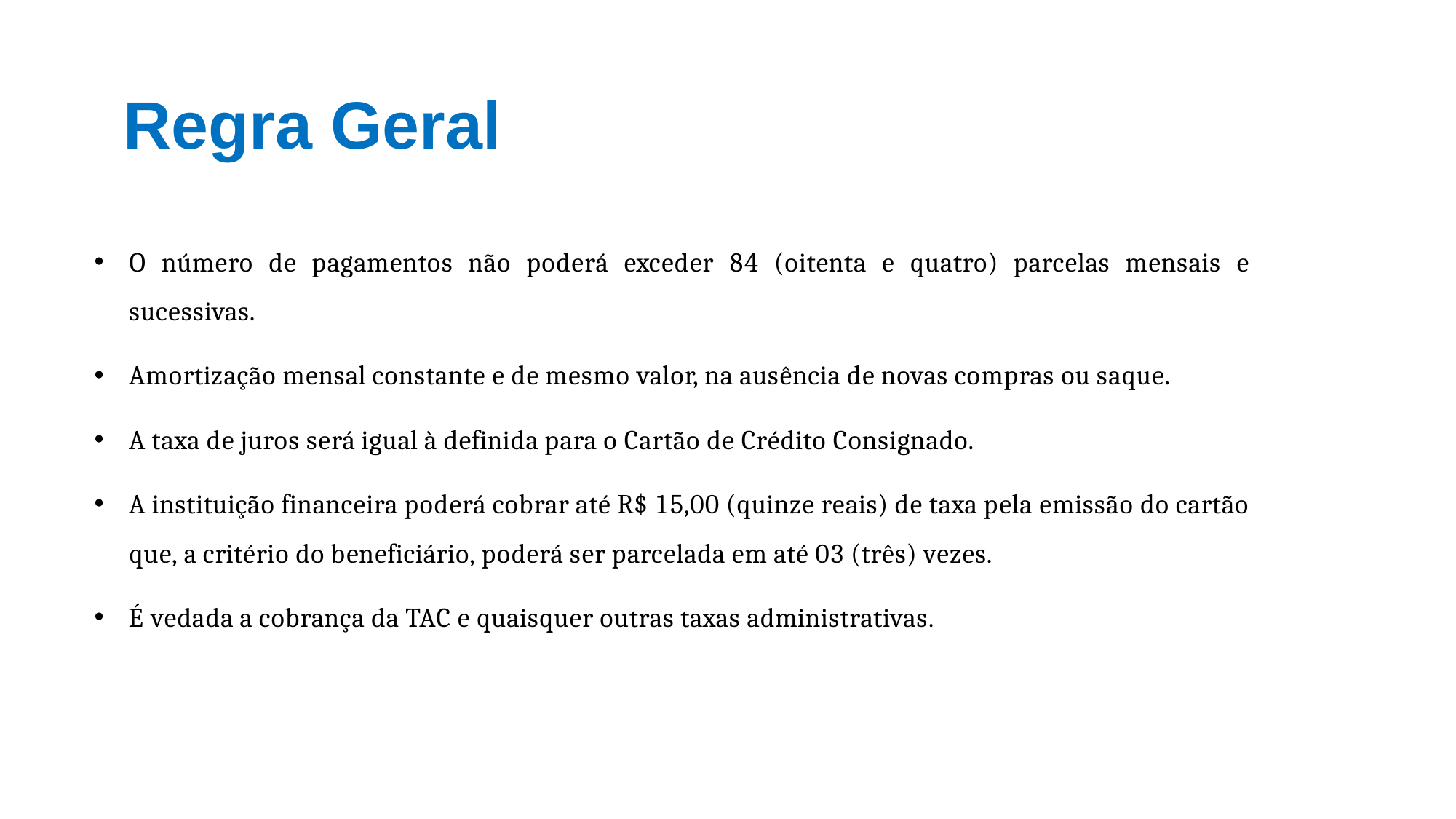

Regra Geral
O número de pagamentos não poderá exceder 84 (oitenta e quatro) parcelas mensais e sucessivas.
Amortização mensal constante e de mesmo valor, na ausência de novas compras ou saque.
A taxa de juros será igual à definida para o Cartão de Crédito Consignado.
A instituição financeira poderá cobrar até R$ 15,00 (quinze reais) de taxa pela emissão do cartão que, a critério do beneficiário, poderá ser parcelada em até 03 (três) vezes.
É vedada a cobrança da TAC e quaisquer outras taxas administrativas.